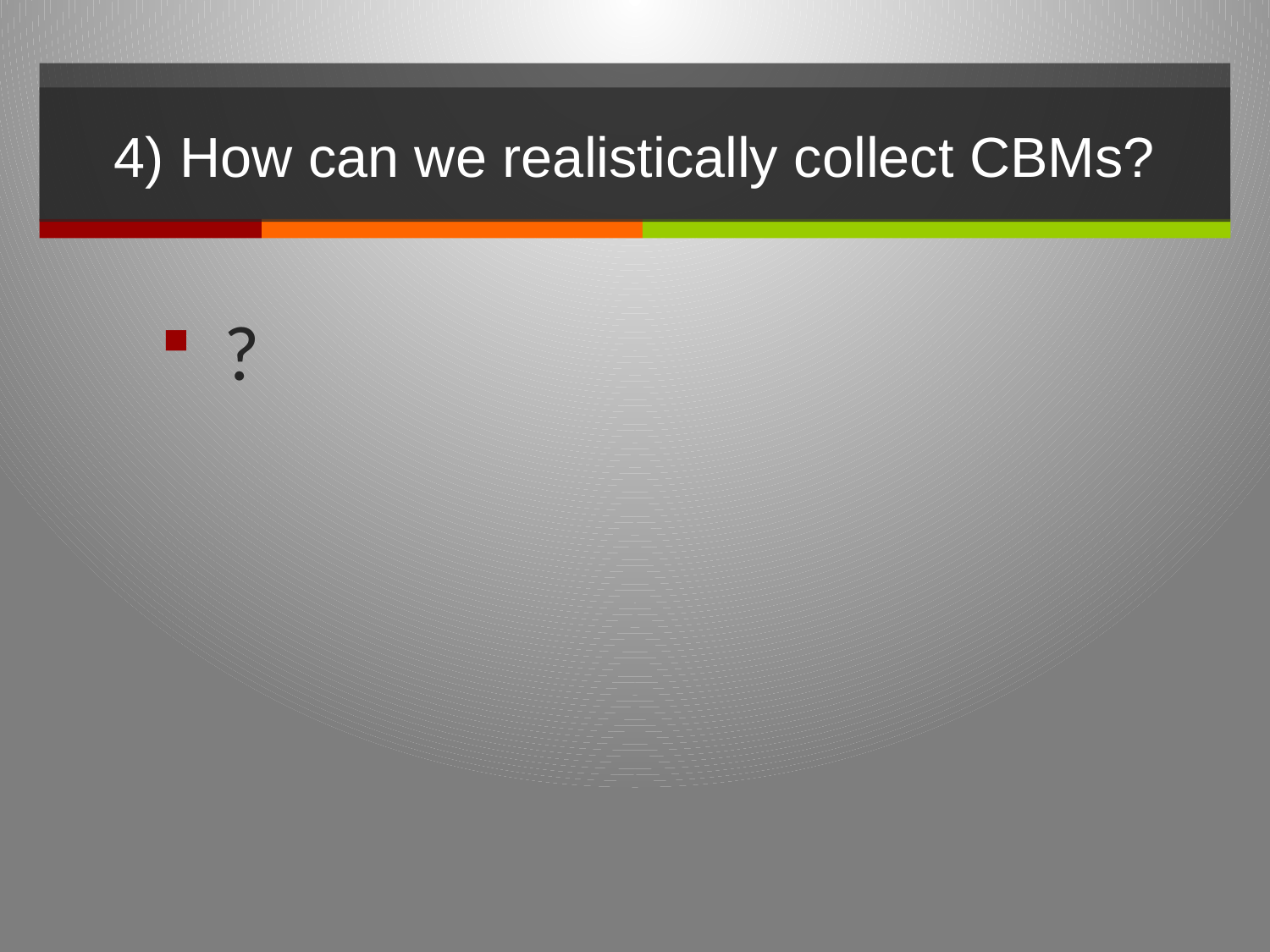

# 4) How can we realistically collect CBMs?
?